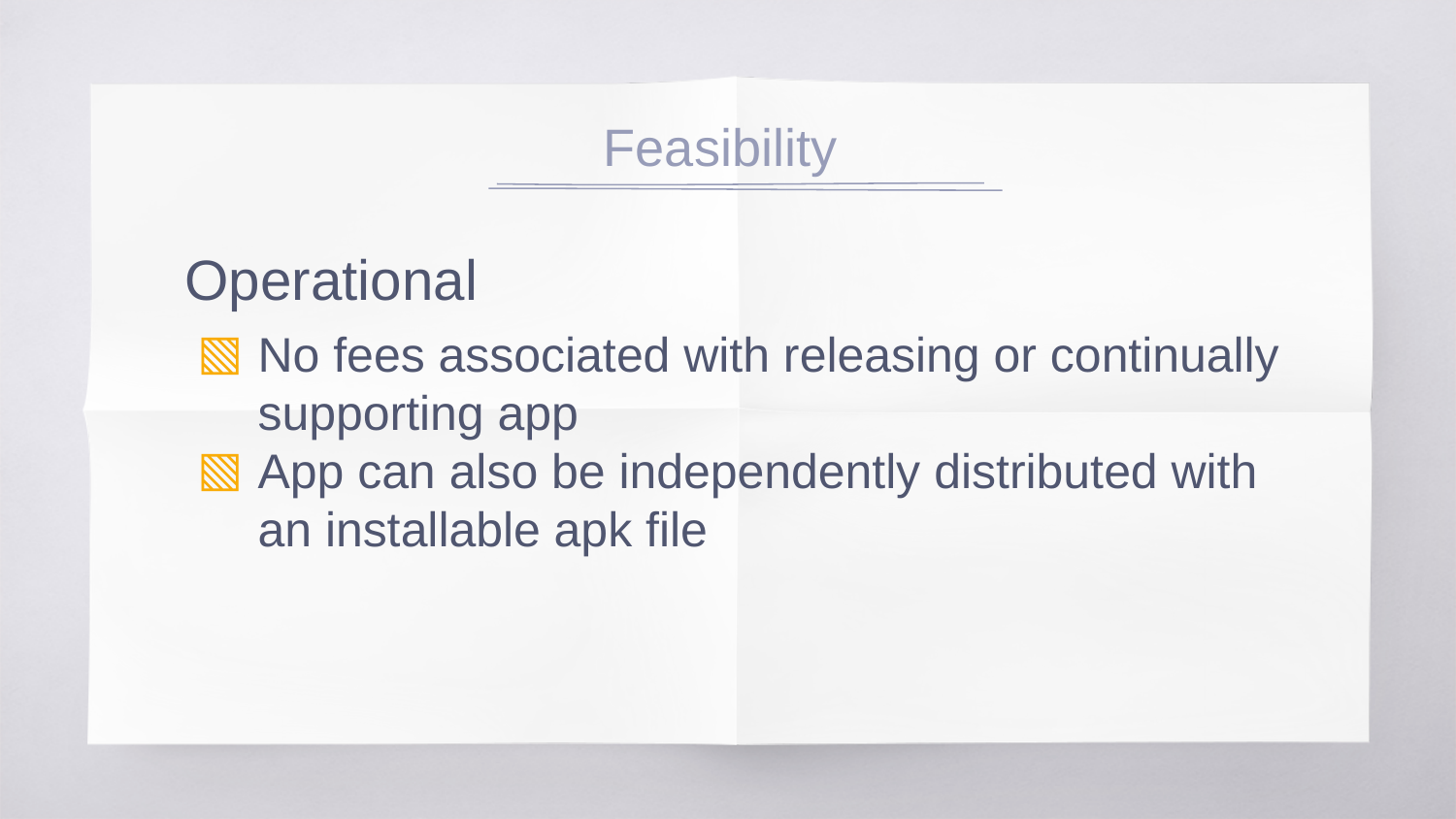

# Feasibility
Operational
No fees associated with releasing or continually supporting app
App can also be independently distributed with an installable apk file